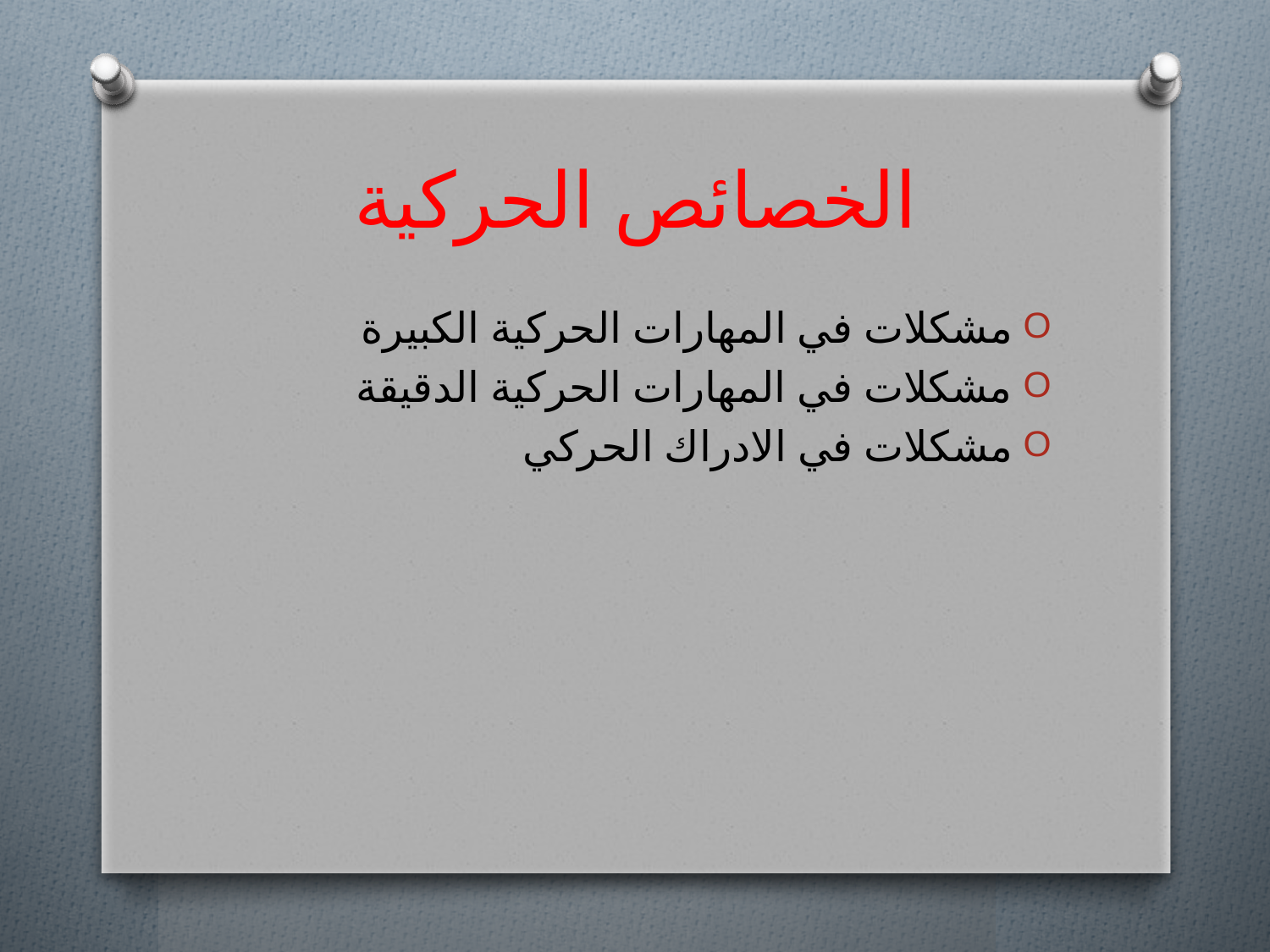

# الخصائص الحركية
مشكلات في المهارات الحركية الكبيرة
مشكلات في المهارات الحركية الدقيقة
مشكلات في الادراك الحركي